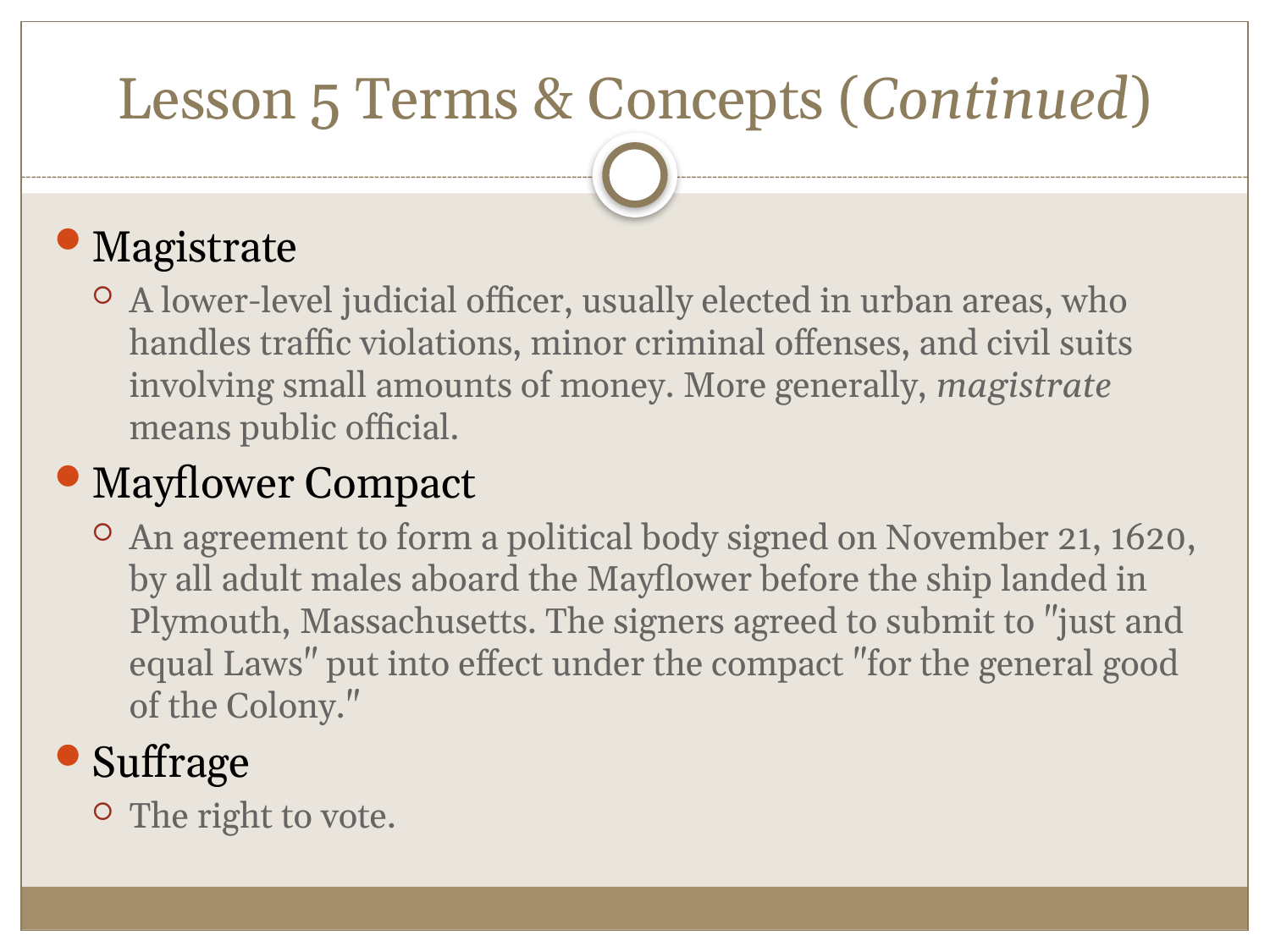

# Lesson 5 Terms & Concepts (Continued)
Magistrate
A lower-level judicial officer, usually elected in urban areas, who handles traffic violations, minor criminal offenses, and civil suits involving small amounts of money. More generally, magistrate means public official.
Mayflower Compact
An agreement to form a political body signed on November 21, 1620, by all adult males aboard the Mayflower before the ship landed in Plymouth, Massachusetts. The signers agreed to submit to "just and equal Laws" put into effect under the compact "for the general good of the Colony."
Suffrage
The right to vote.